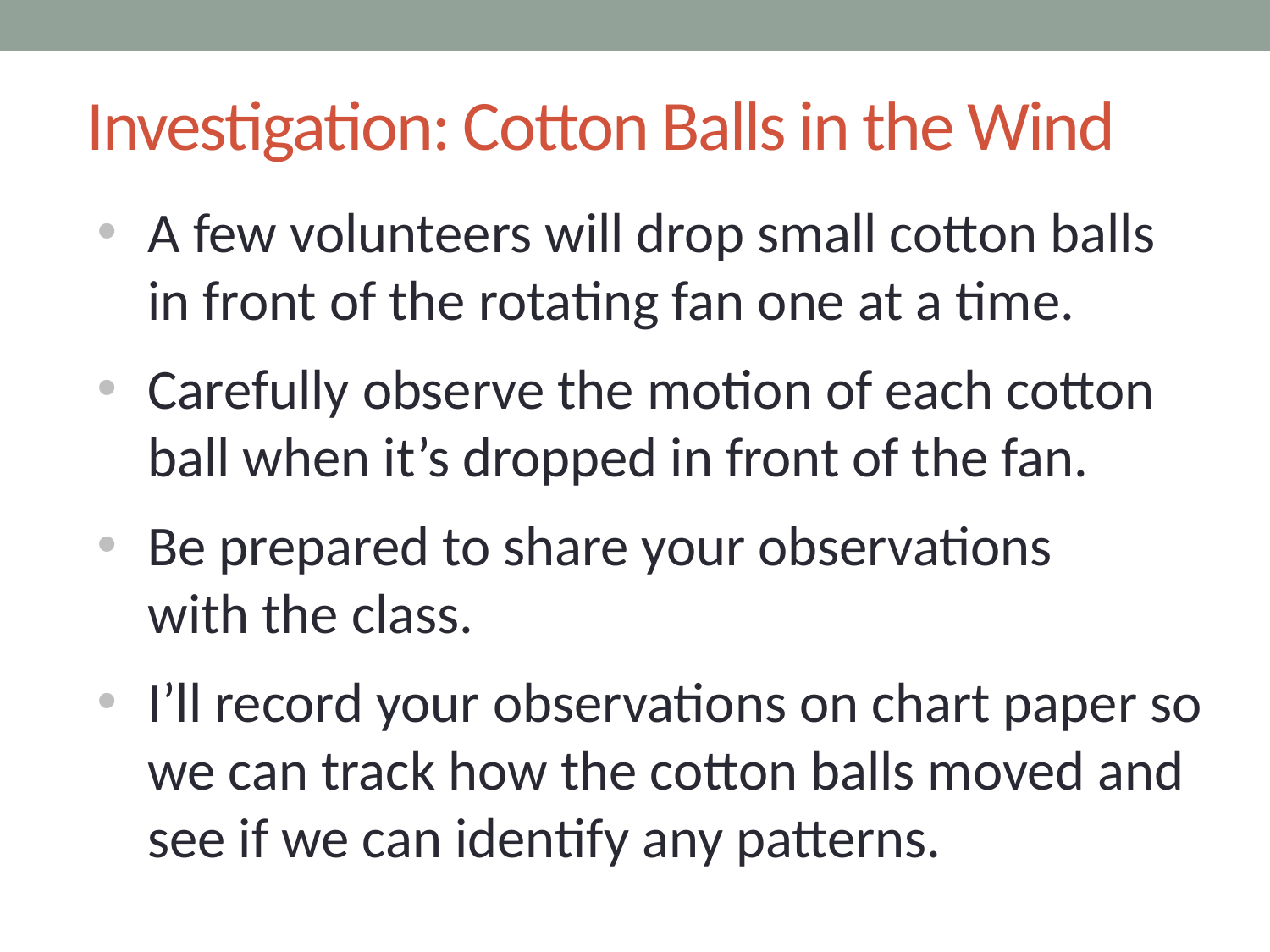

# Investigation: Cotton Balls in the Wind
A few volunteers will drop small cotton balls in front of the rotating fan one at a time.
Carefully observe the motion of each cotton ball when it’s dropped in front of the fan.
Be prepared to share your observations
with the class.
I’ll record your observations on chart paper so we can track how the cotton balls moved and see if we can identify any patterns.